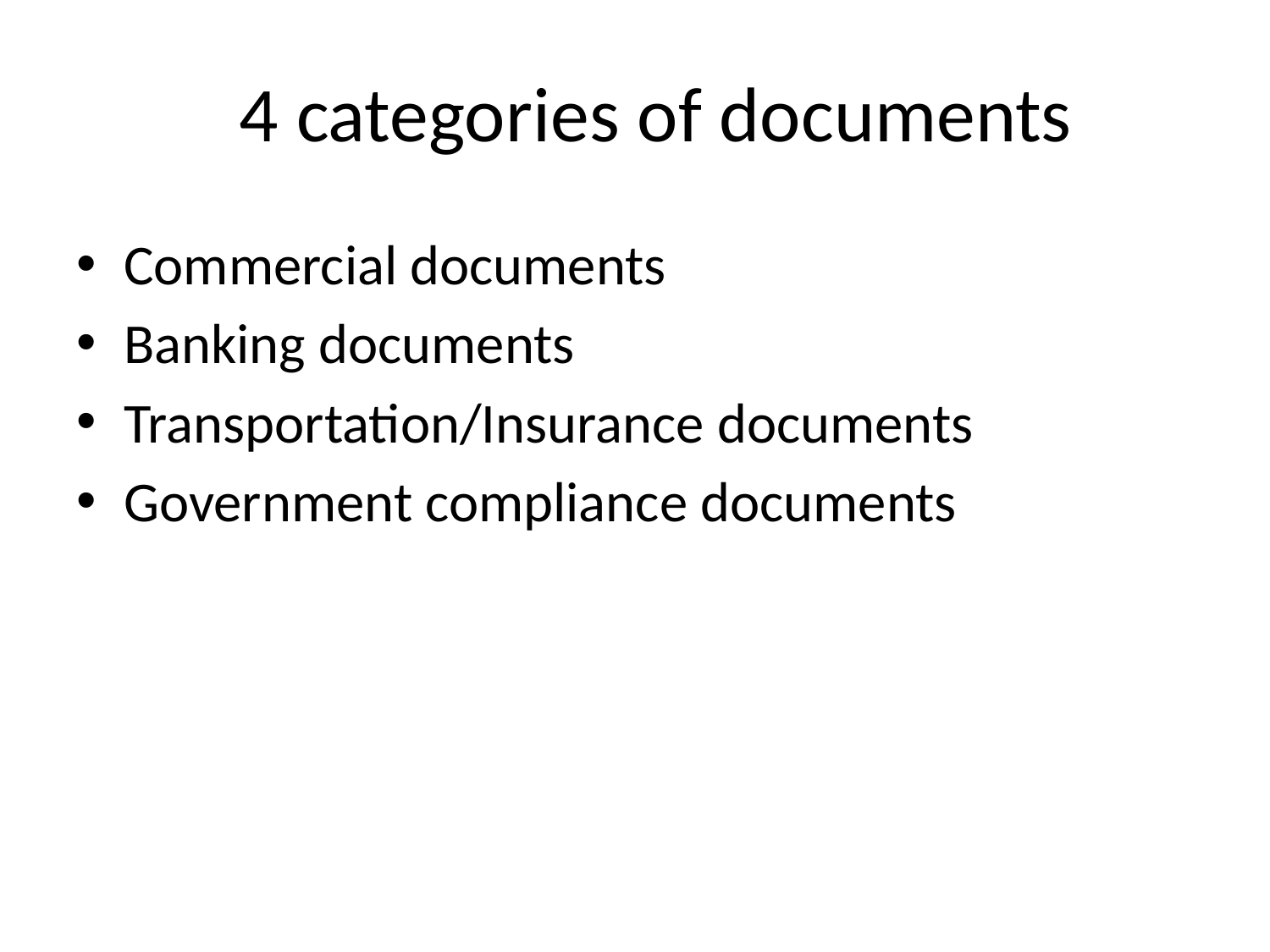

# 4 categories of documents
Commercial documents
Banking documents
Transportation/Insurance documents
Government compliance documents